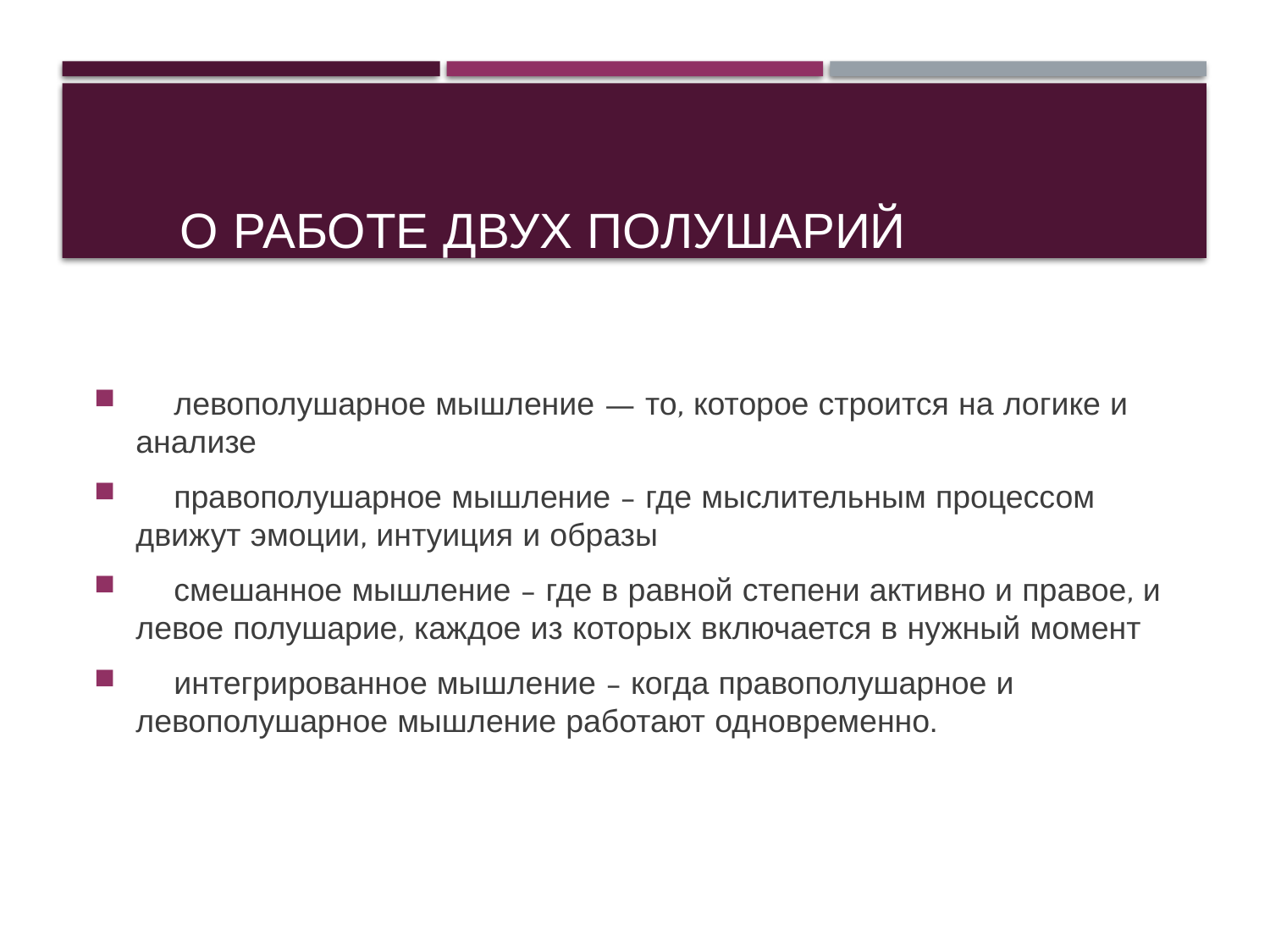

# О работе двух полушарий

    левополушарное мышление — то, которое строится на логике и анализе
    правополушарное мышление – где мыслительным процессом движут эмоции, интуиция и образы
    смешанное мышление – где в равной степени активно и правое, и левое полушарие, каждое из которых включается в нужный момент
    интегрированное мышление – когда правополушарное и левополушарное мышление работают одновременно.